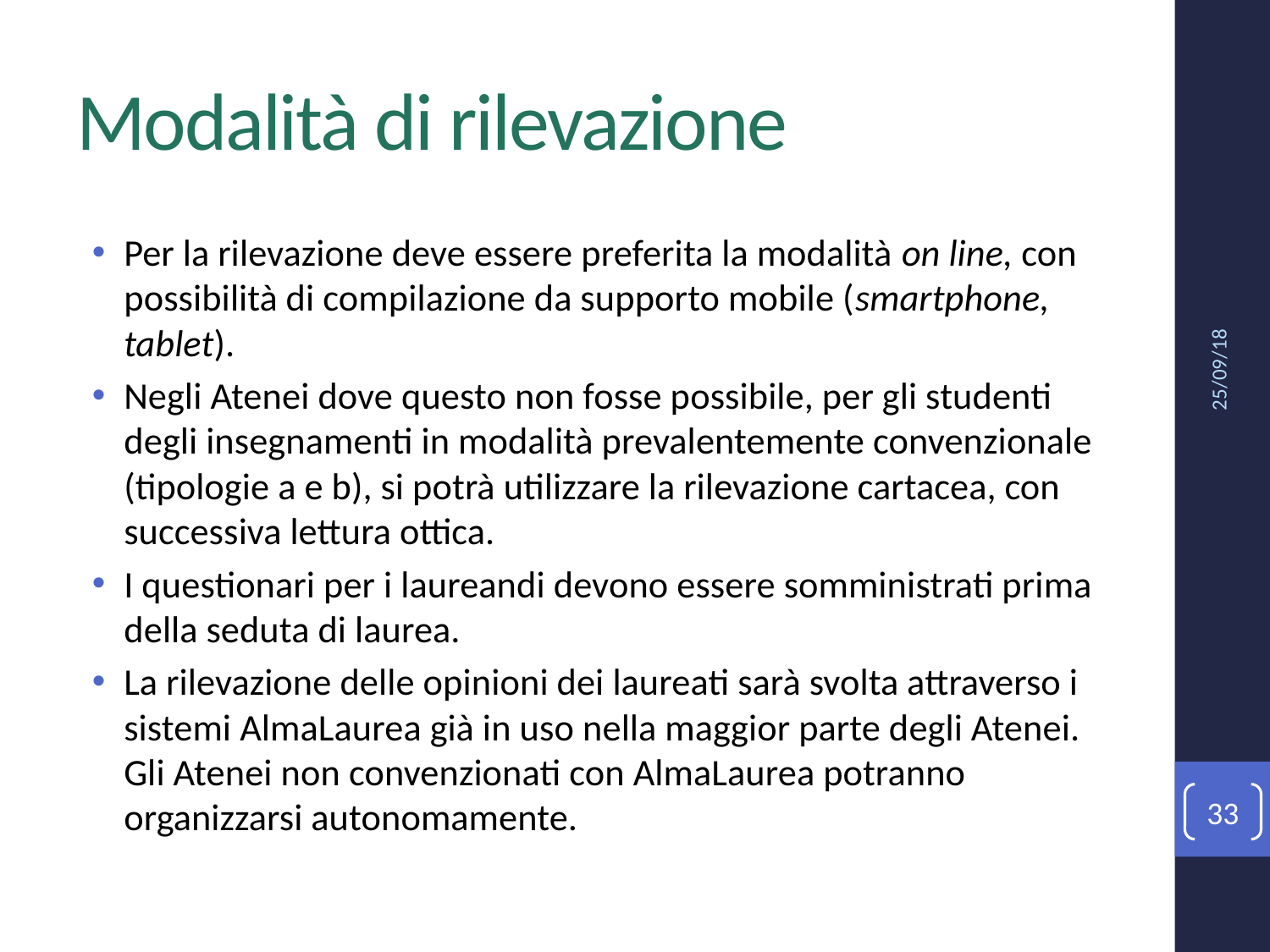

# Modalità di rilevazione
Per la rilevazione deve essere preferita la modalità on line, con possibilità di compilazione da supporto mobile (smartphone, tablet).
Negli Atenei dove questo non fosse possibile, per gli studenti degli insegnamenti in modalità prevalentemente convenzionale (tipologie a e b), si potrà utilizzare la rilevazione cartacea, con successiva lettura ottica.
I questionari per i laureandi devono essere somministrati prima della seduta di laurea.
La rilevazione delle opinioni dei laureati sarà svolta attraverso i sistemi AlmaLaurea già in uso nella maggior parte degli Atenei. Gli Atenei non convenzionati con AlmaLaurea potranno organizzarsi autonomamente.

25/09/18
33